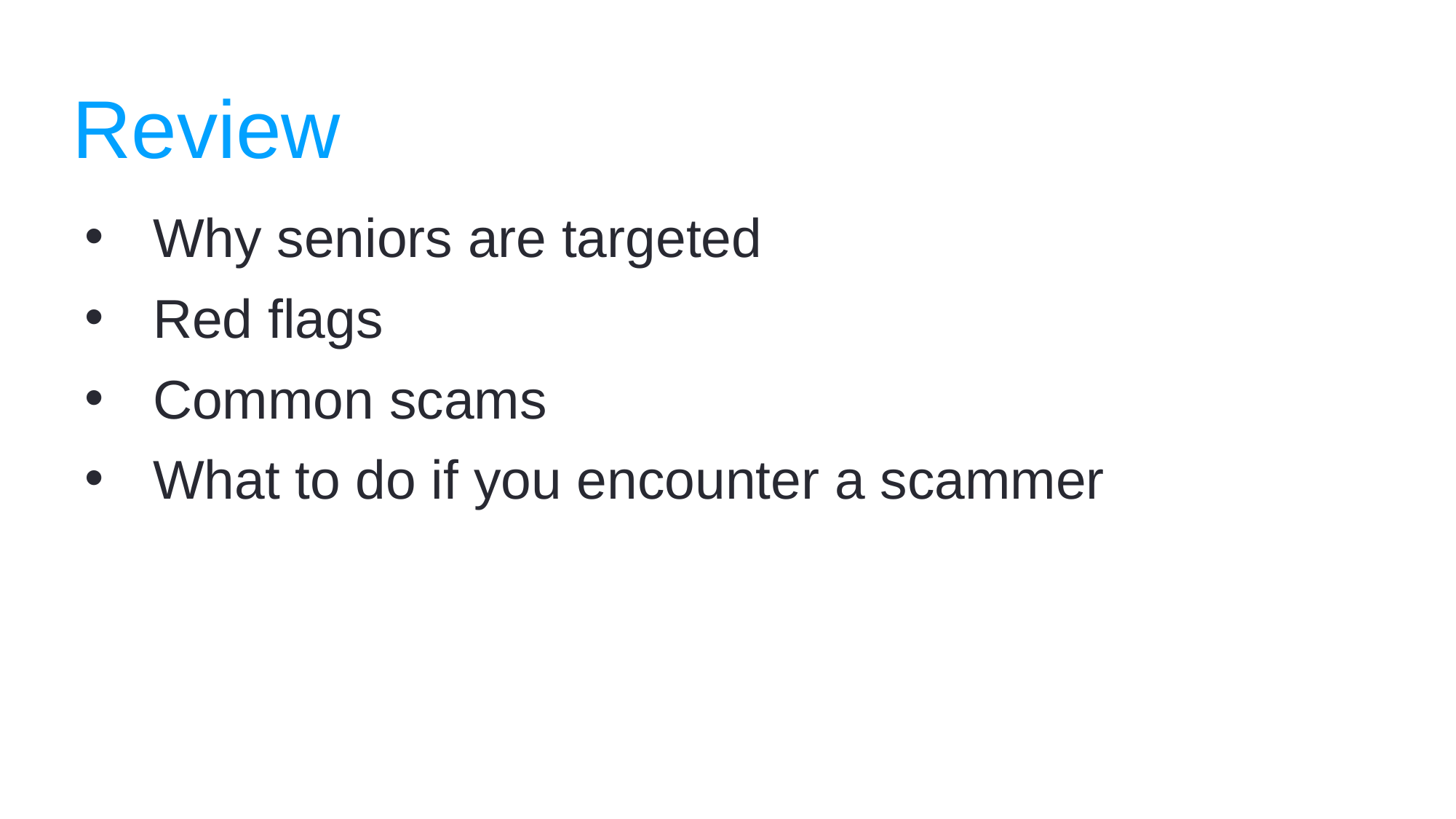

# Review
Why seniors are targeted
Red flags
Common scams
What to do if you encounter a scammer